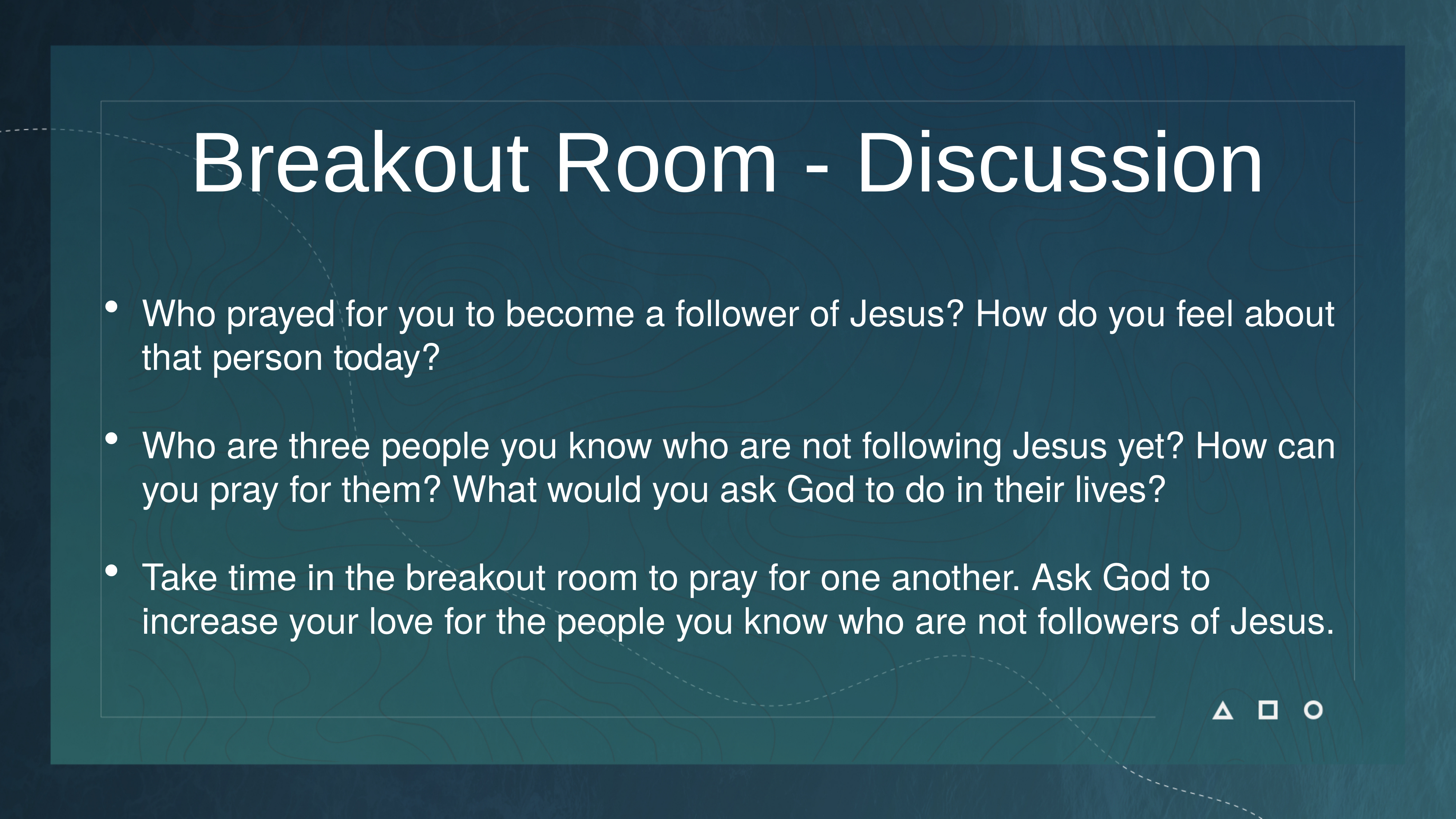

# Breakout Room - Discussion
Who prayed for you to become a follower of Jesus? How do you feel about that person today?
Who are three people you know who are not following Jesus yet? How can you pray for them? What would you ask God to do in their lives?
Take time in the breakout room to pray for one another. Ask God to increase your love for the people you know who are not followers of Jesus.